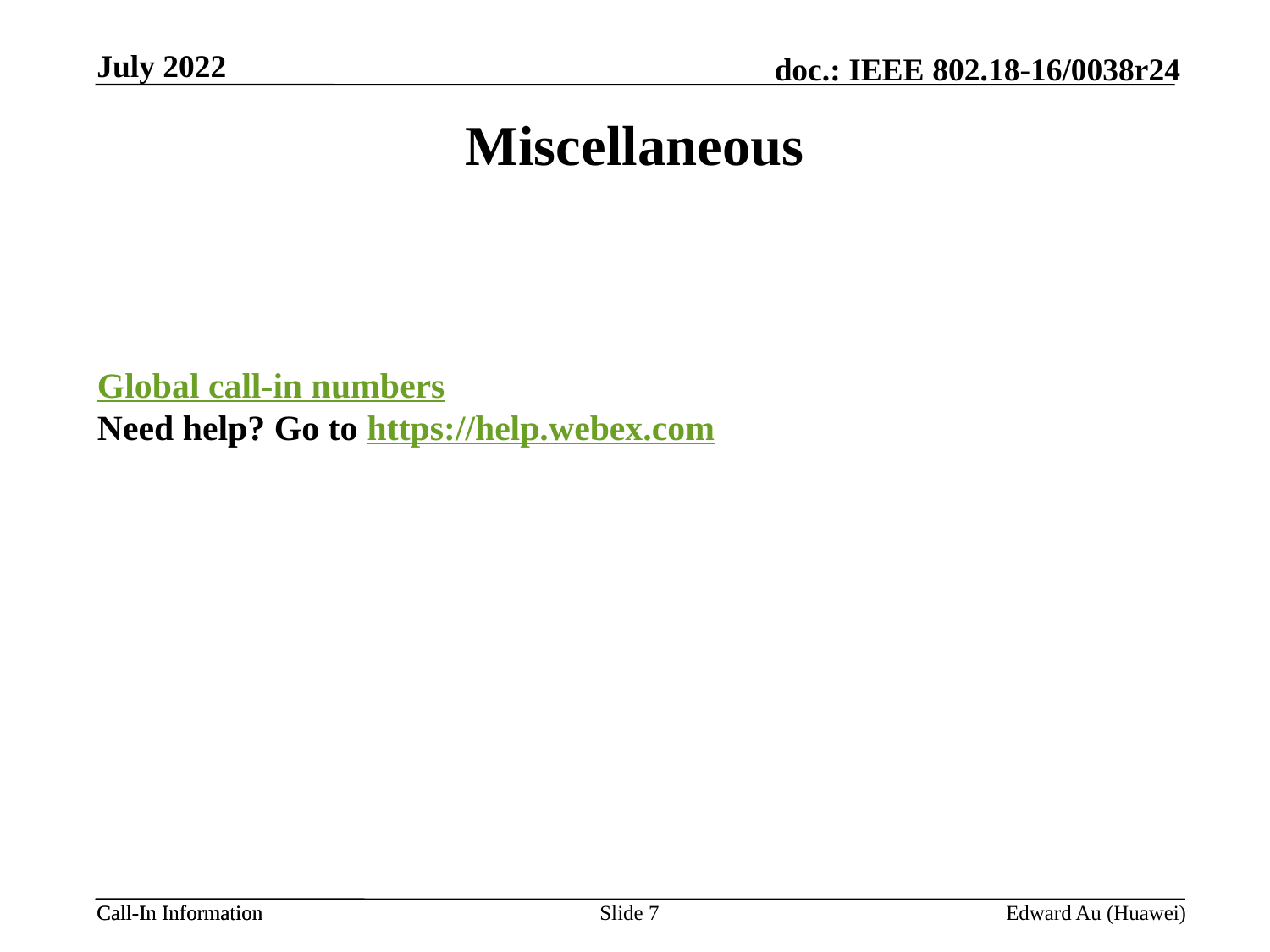

July 2022
# Miscellaneous
Global call-in numbers
Need help? Go to https://help.webex.com

Slide 7
Edward Au (Huawei)